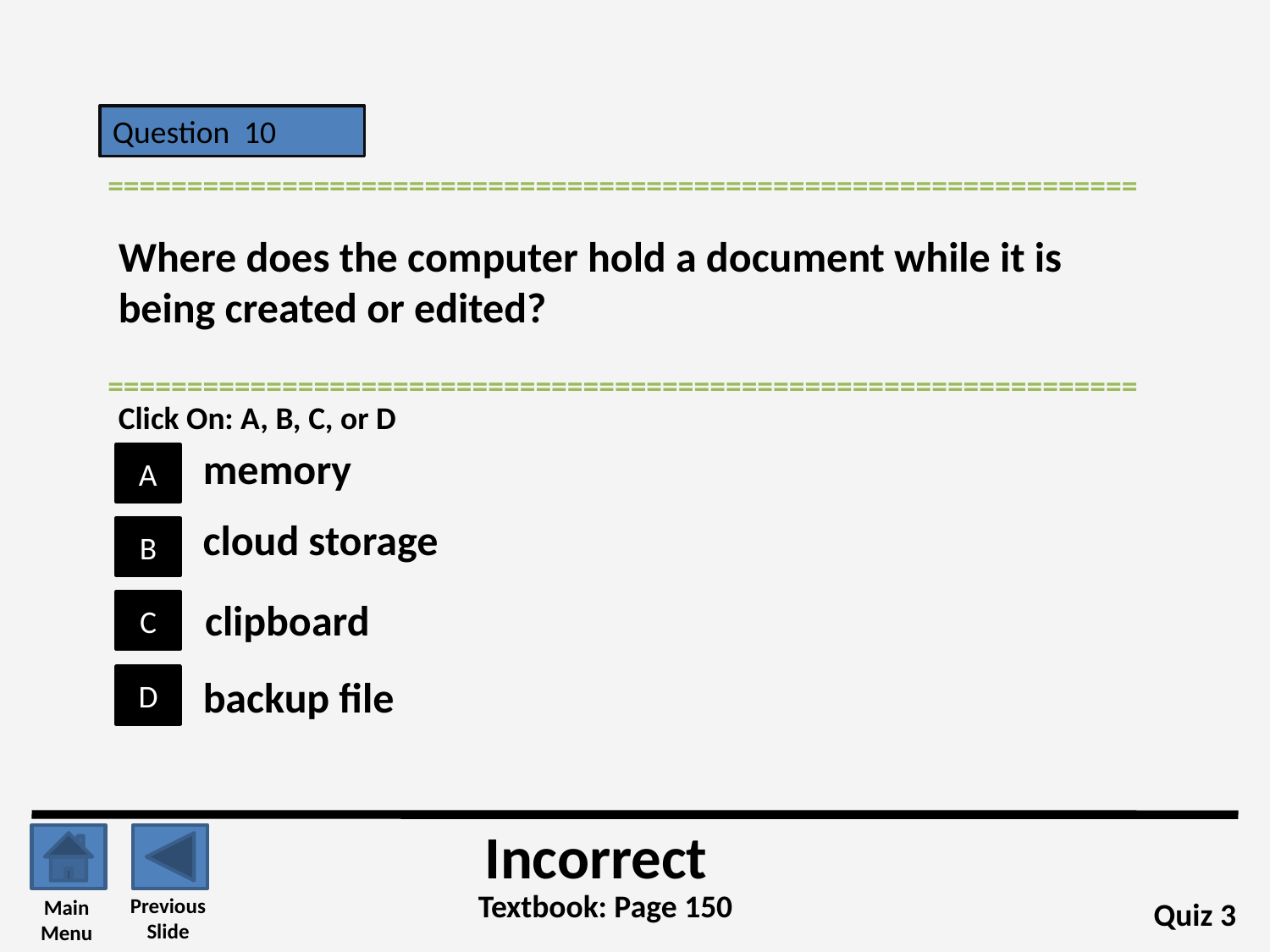

Question  10
=================================================================
Where does the computer hold a document while it is being created or edited?
=================================================================
Click On: A, B, C, or D

memory
A
cloud storage
B
clipboard
C
backup file
D
Incorrect

Textbook: Page 150
Previous
Slide
Main
Menu
Quiz 3